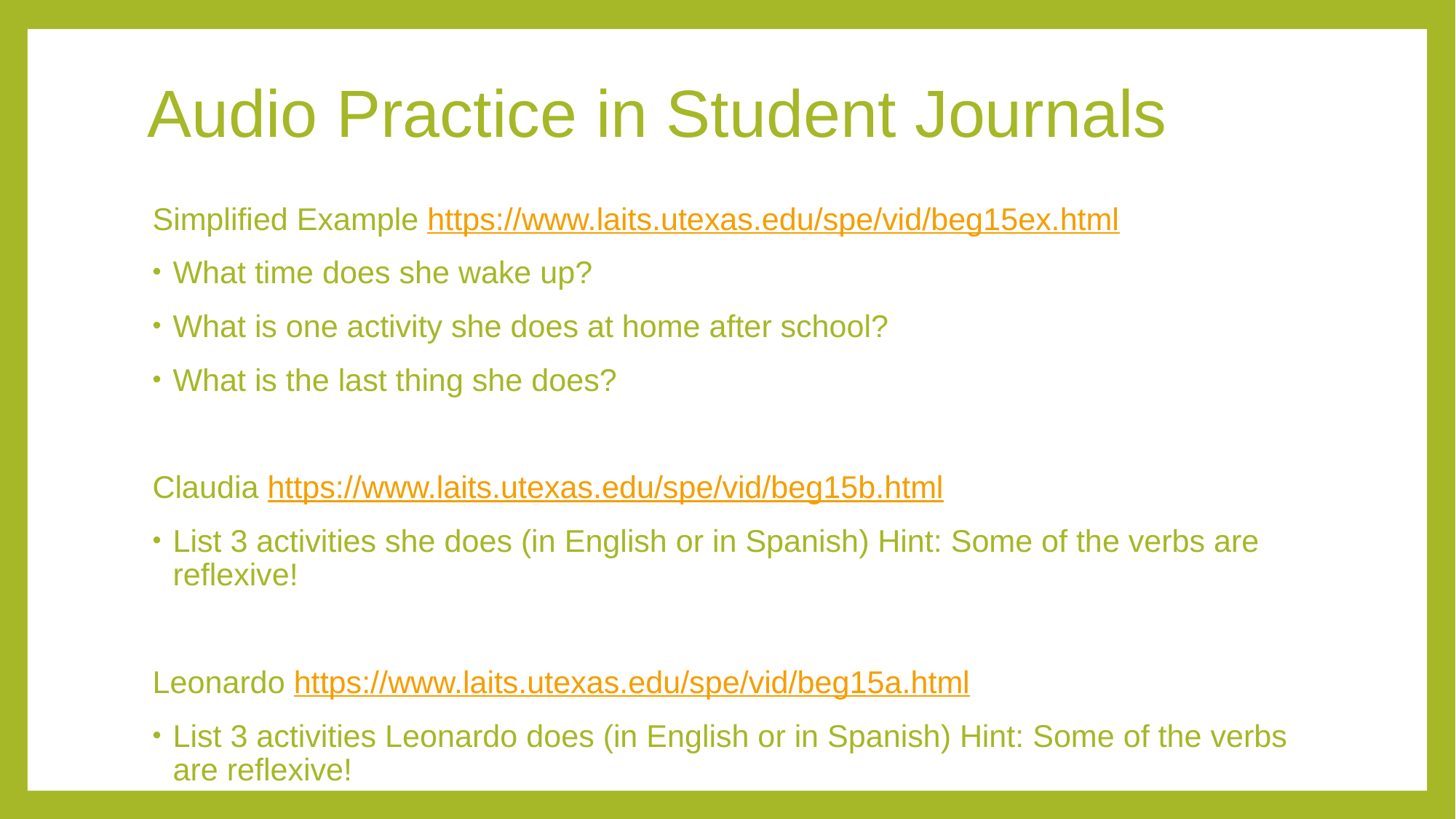

# Audio Practice in Student Journals
Simplified Example https://www.laits.utexas.edu/spe/vid/beg15ex.html
What time does she wake up?
What is one activity she does at home after school?
What is the last thing she does?

Claudia https://www.laits.utexas.edu/spe/vid/beg15b.html
List 3 activities she does (in English or in Spanish) Hint: Some of the verbs are reflexive!

Leonardo https://www.laits.utexas.edu/spe/vid/beg15a.html
List 3 activities Leonardo does (in English or in Spanish) Hint: Some of the verbs are reflexive!